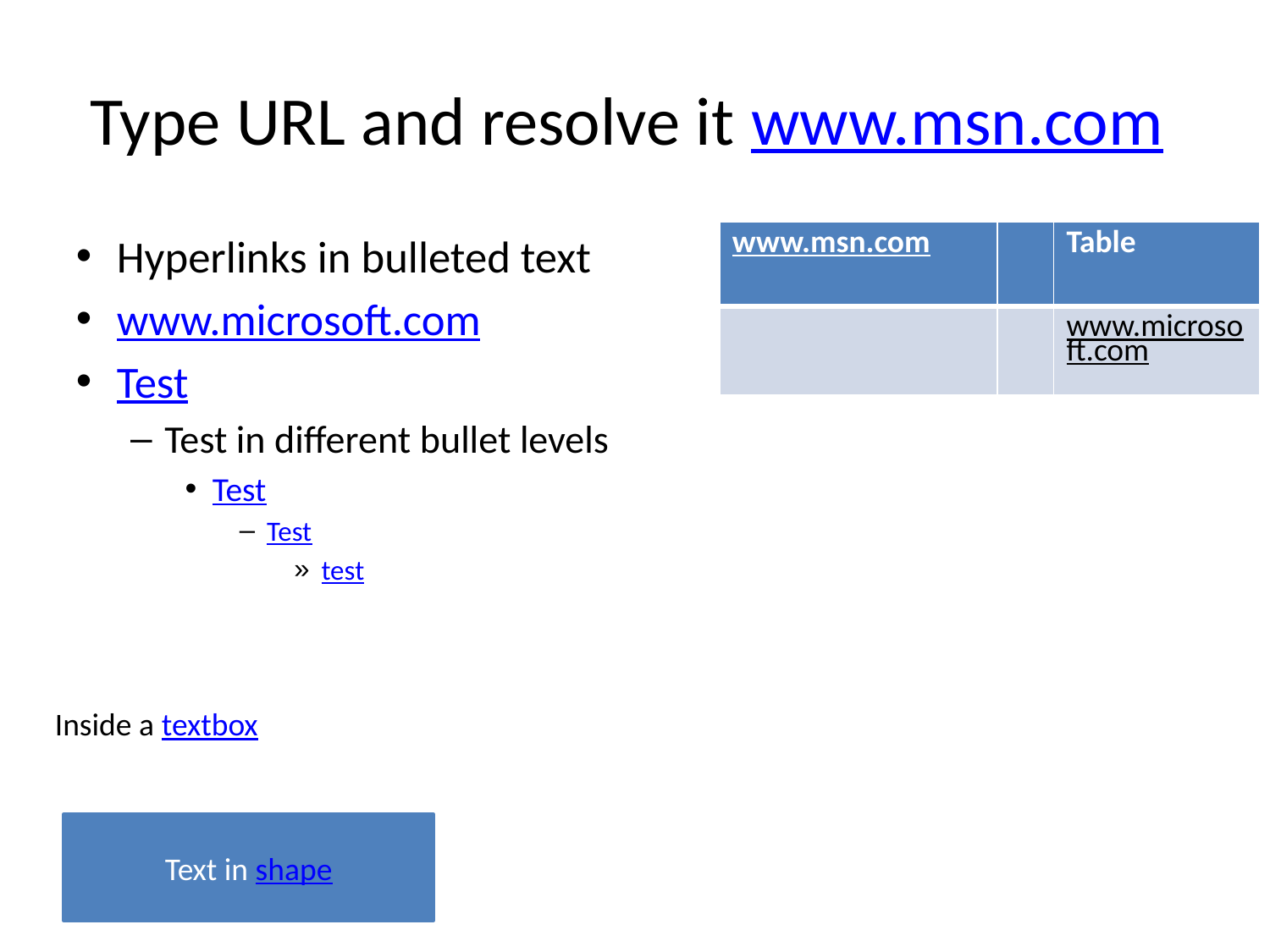

# Type URL and resolve it www.msn.com
| www.msn.com |  | Table |
| --- | --- | --- |
|  |  | www.microsoft.com |
Hyperlinks in bulleted text
www.microsoft.com
Test
Test in different bullet levels
Test
Test
test
Inside a textbox
Text in shape
www.msnbc.com